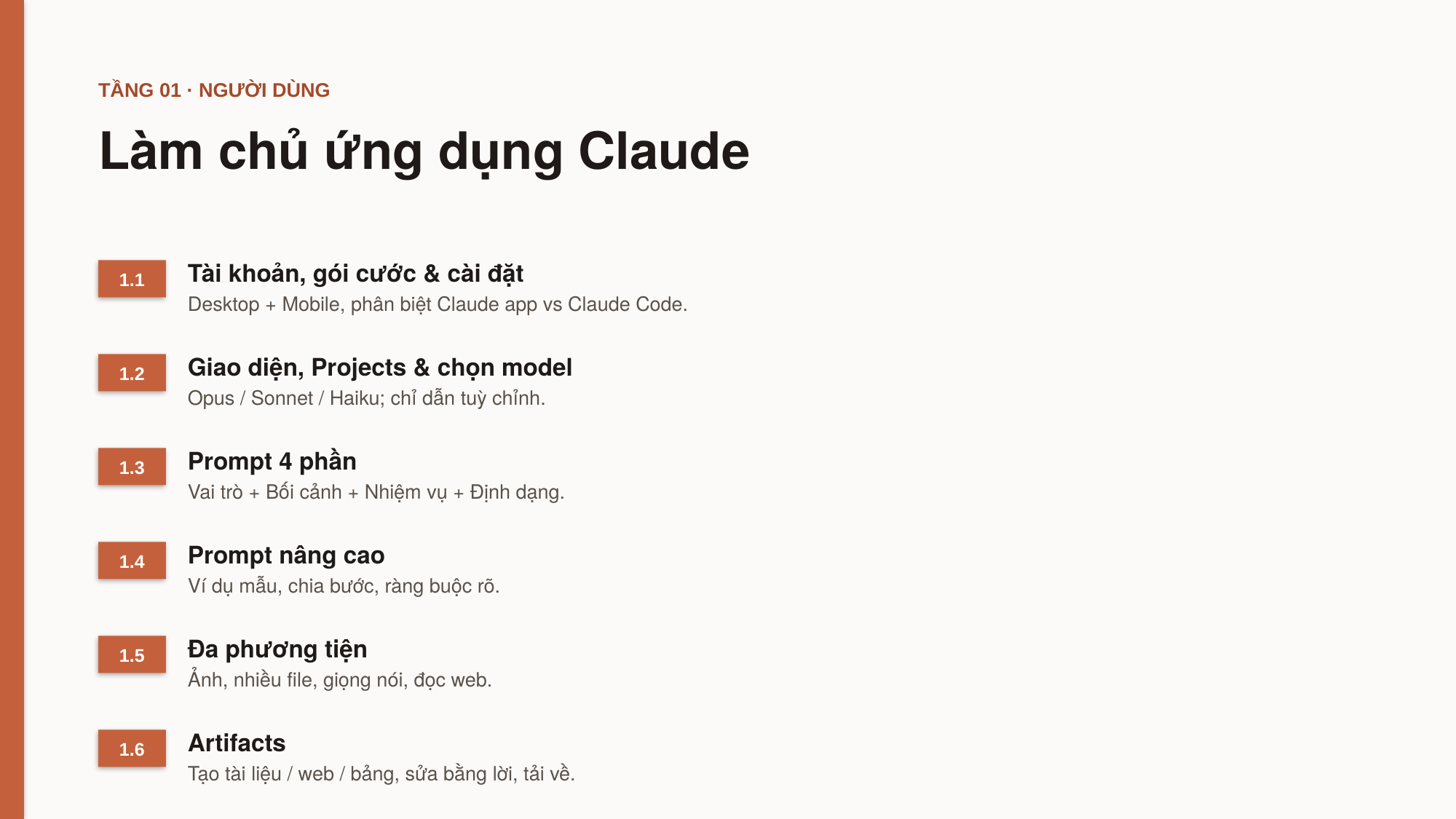

TẦNG 01 · NGƯỜI DÙNG
Làm chủ ứng dụng Claude
Tài khoản, gói cước & cài đặt
Desktop + Mobile, phân biệt Claude app vs Claude Code.
1.1

Giao diện, Projects & chọn model
Opus / Sonnet / Haiku; chỉ dẫn tuỳ chỉnh.
1.2

Prompt 4 phần
Vai trò + Bối cảnh + Nhiệm vụ + Định dạng.
1.3

Prompt nâng cao
Ví dụ mẫu, chia bước, ràng buộc rõ.
1.4

Đa phương tiện
Ảnh, nhiều file, giọng nói, đọc web.
1.5

Artifacts
Tạo tài liệu / web / bảng, sửa bằng lời, tải về.
1.6